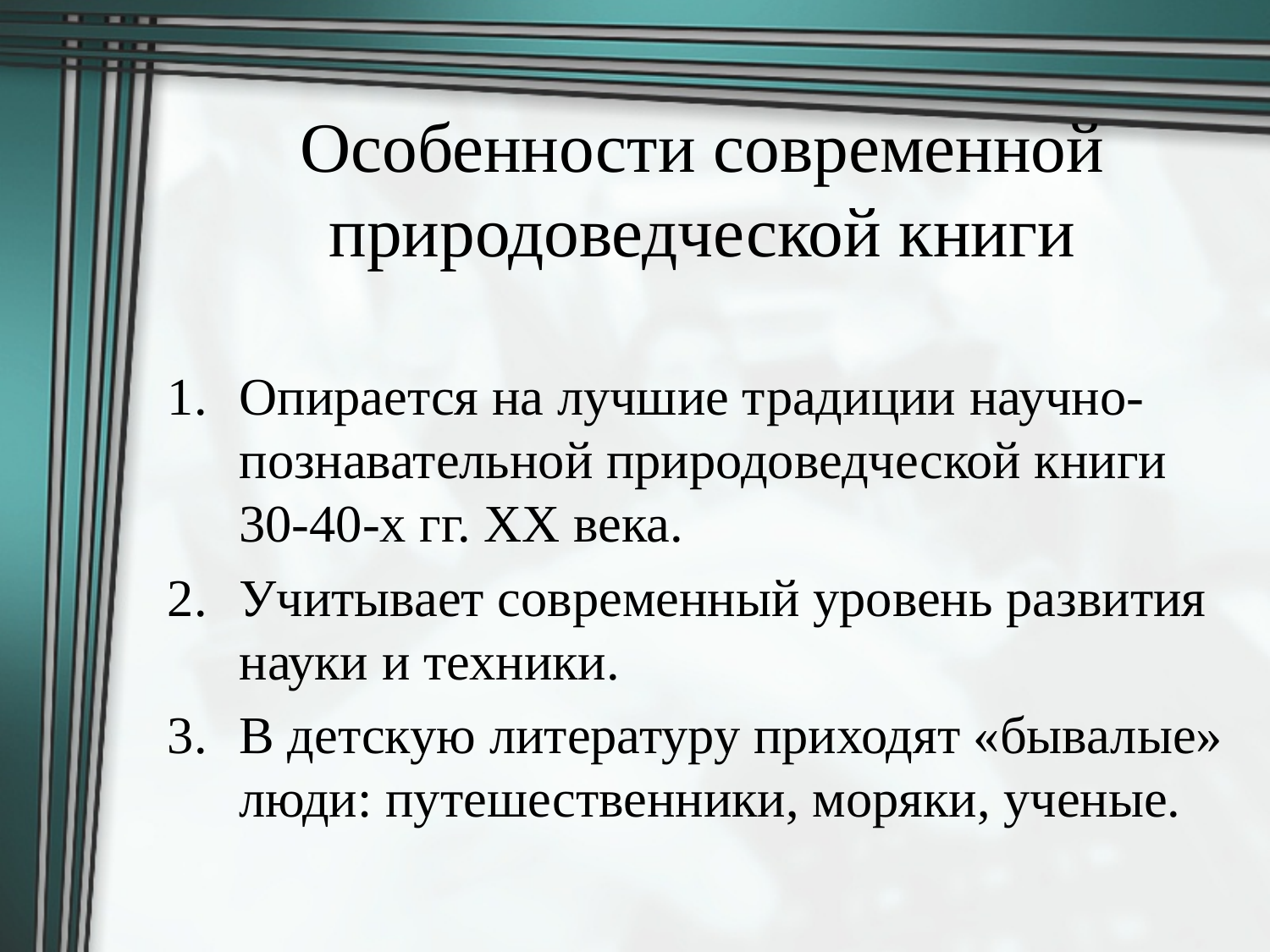

# Особенности современной природоведческой книги
Опирается на лучшие традиции научно-познавательной природоведческой книги 30-40-х гг. ХХ века.
Учитывает современный уровень развития науки и техники.
В детскую литературу приходят «бывалые» люди: путешественники, моряки, ученые.